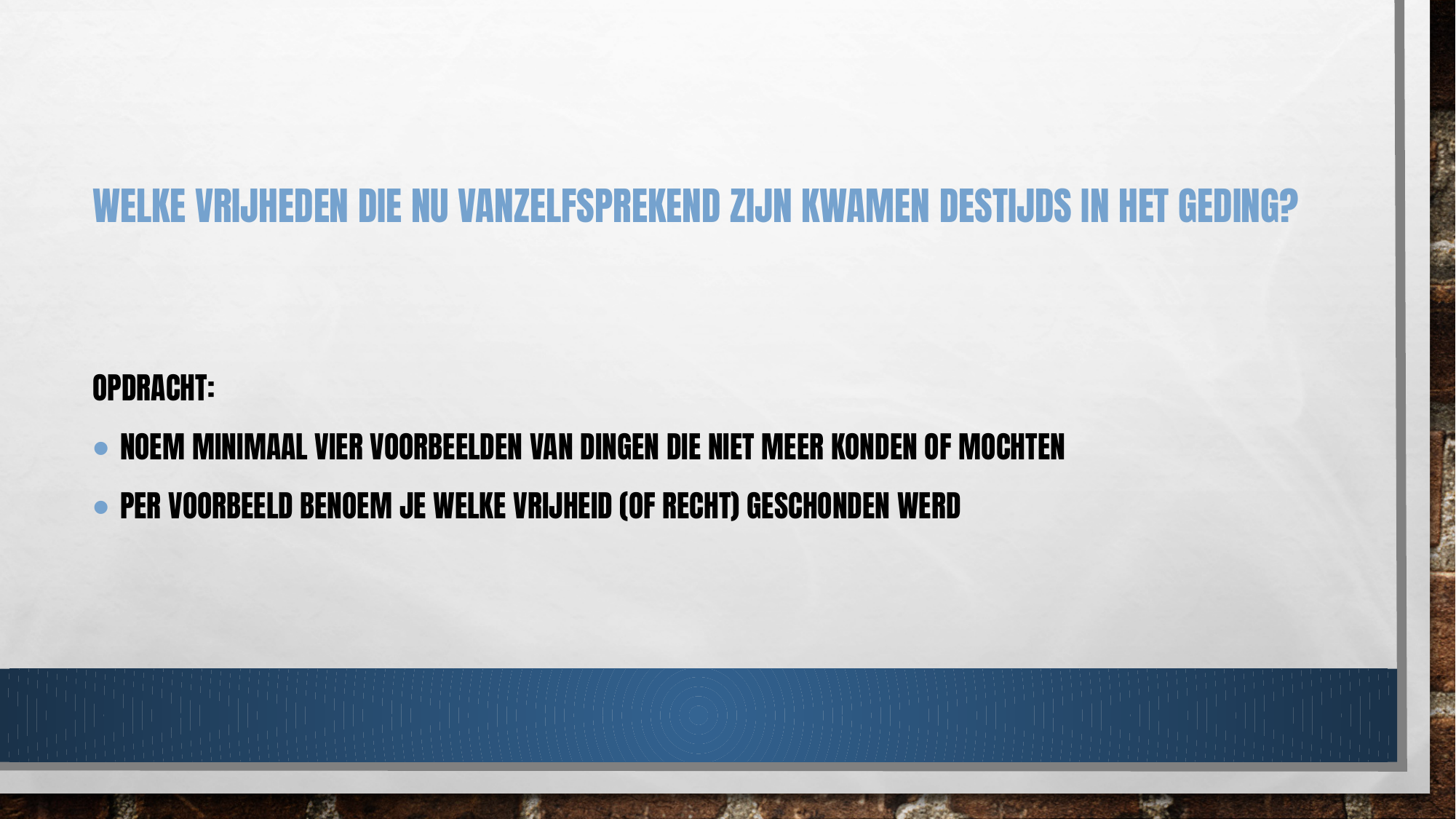

# Welke vrijheden die nu vanzelfsprekend zijn kwamen destijds in het geding?
Opdracht:
Noem minimaal vier voorbeelden van dingen die niet meer konden of mochten
per voorbeeld benoem je welke vrijheid (of recht) geschonden werd